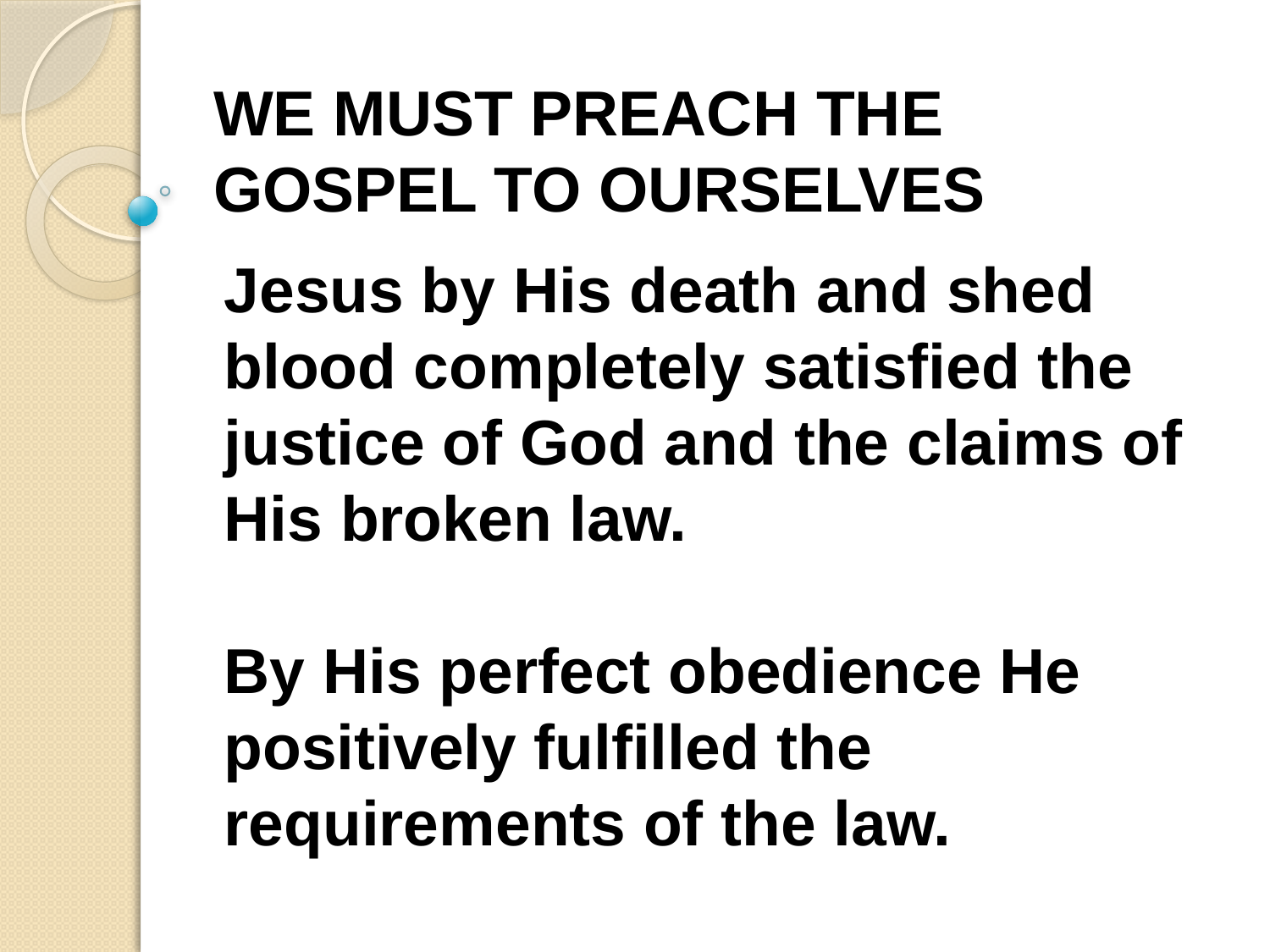

WE MUST PREACH THE GOSPEL TO OURSELVES
Jesus by His death and shed blood completely satisfied the justice of God and the claims of His broken law.

By His perfect obedience He positively fulfilled the requirements of the law.